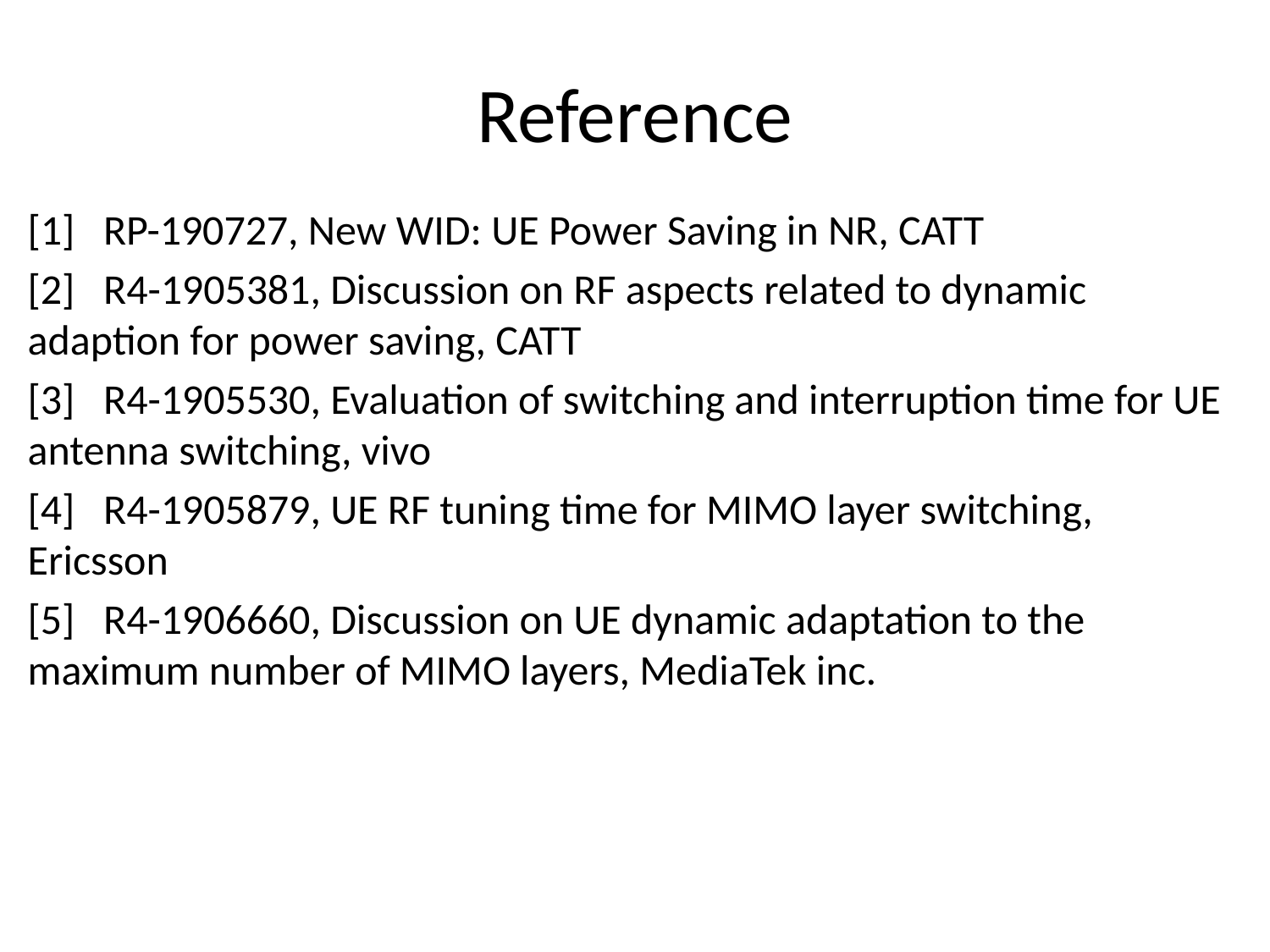

# Reference
[1]   RP-190727, New WID: UE Power Saving in NR, CATT
[2]   R4-1905381, Discussion on RF aspects related to dynamic adaption for power saving, CATT
[3]   R4-1905530, Evaluation of switching and interruption time for UE antenna switching, vivo
[4]   R4-1905879, UE RF tuning time for MIMO layer switching, Ericsson
[5]   R4-1906660, Discussion on UE dynamic adaptation to the maximum number of MIMO layers, MediaTek inc.